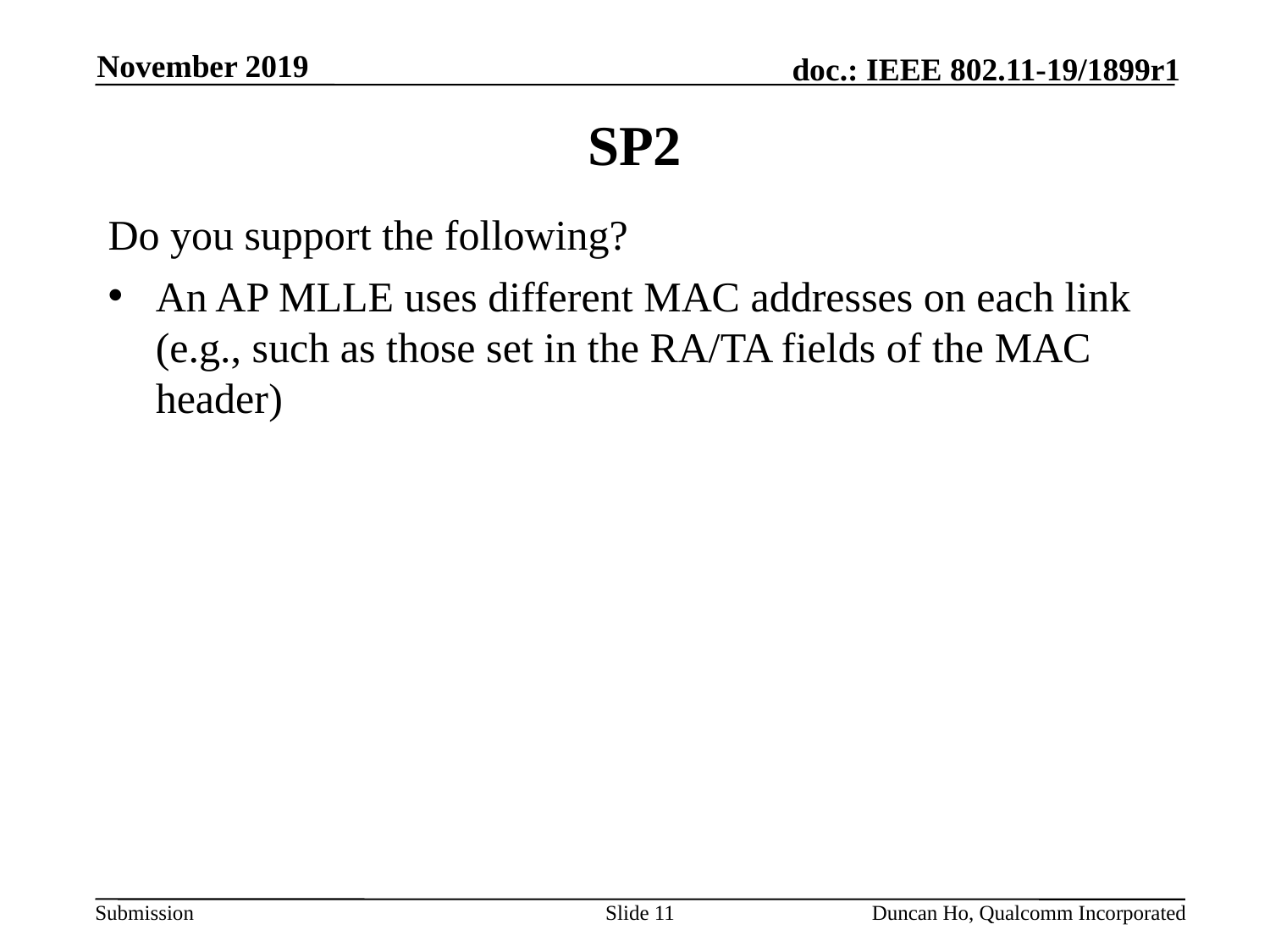

November 2019
# SP2
Do you support the following?
An AP MLLE uses different MAC addresses on each link (e.g., such as those set in the RA/TA fields of the MAC header)
Slide 11
Duncan Ho, Qualcomm Incorporated